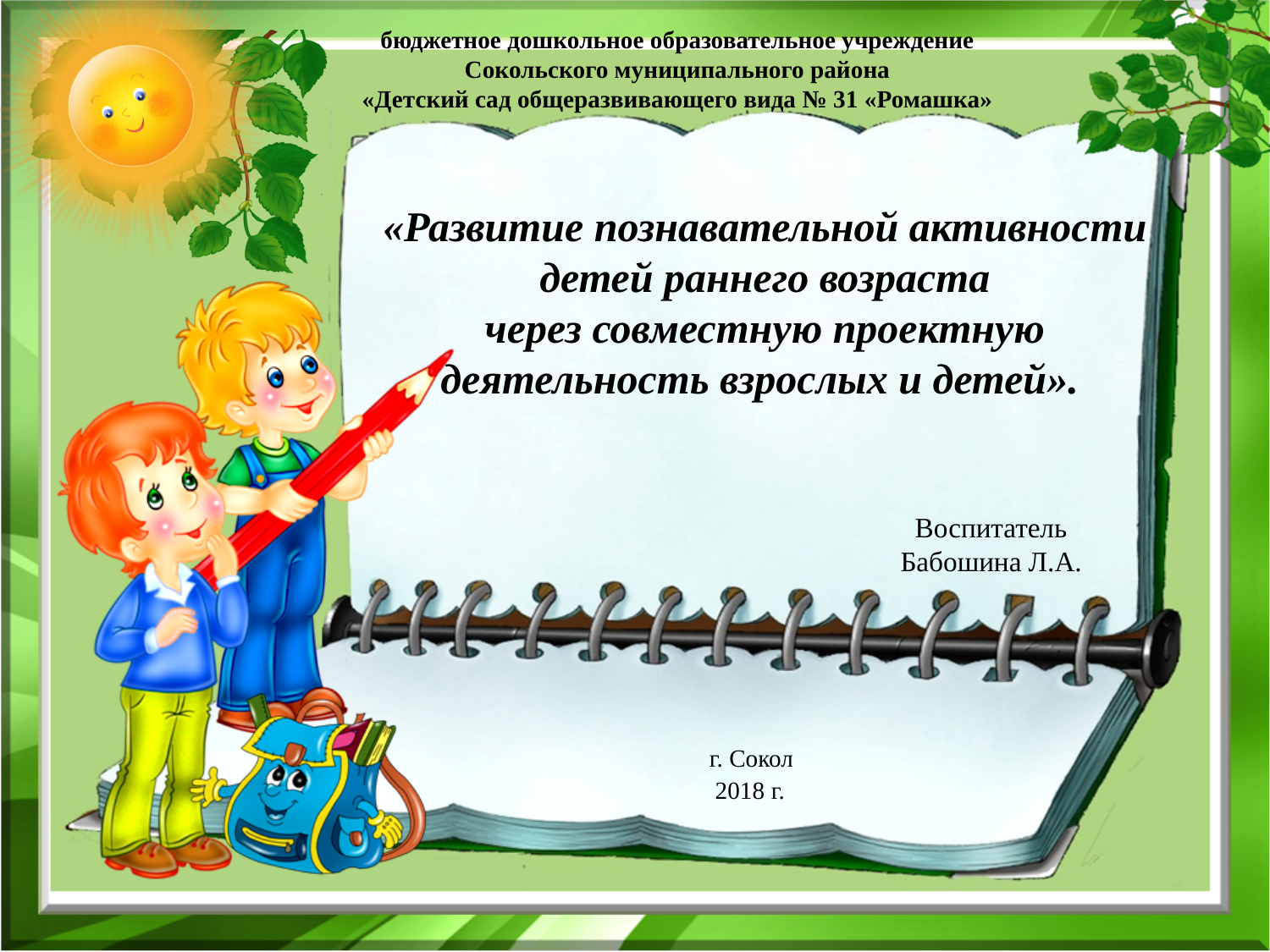

бюджетное дошкольное образовательное учреждение
Сокольского муниципального района
«Детский сад общеразвивающего вида № 31 «Ромашка»
# «Развитие познавательной активности детей раннего возраста через совместную проектную деятельность взрослых и детей».

                                                                         Воспитатель
                                                                                  Бабошина Л.А.

 г. Сокол
2018 г.